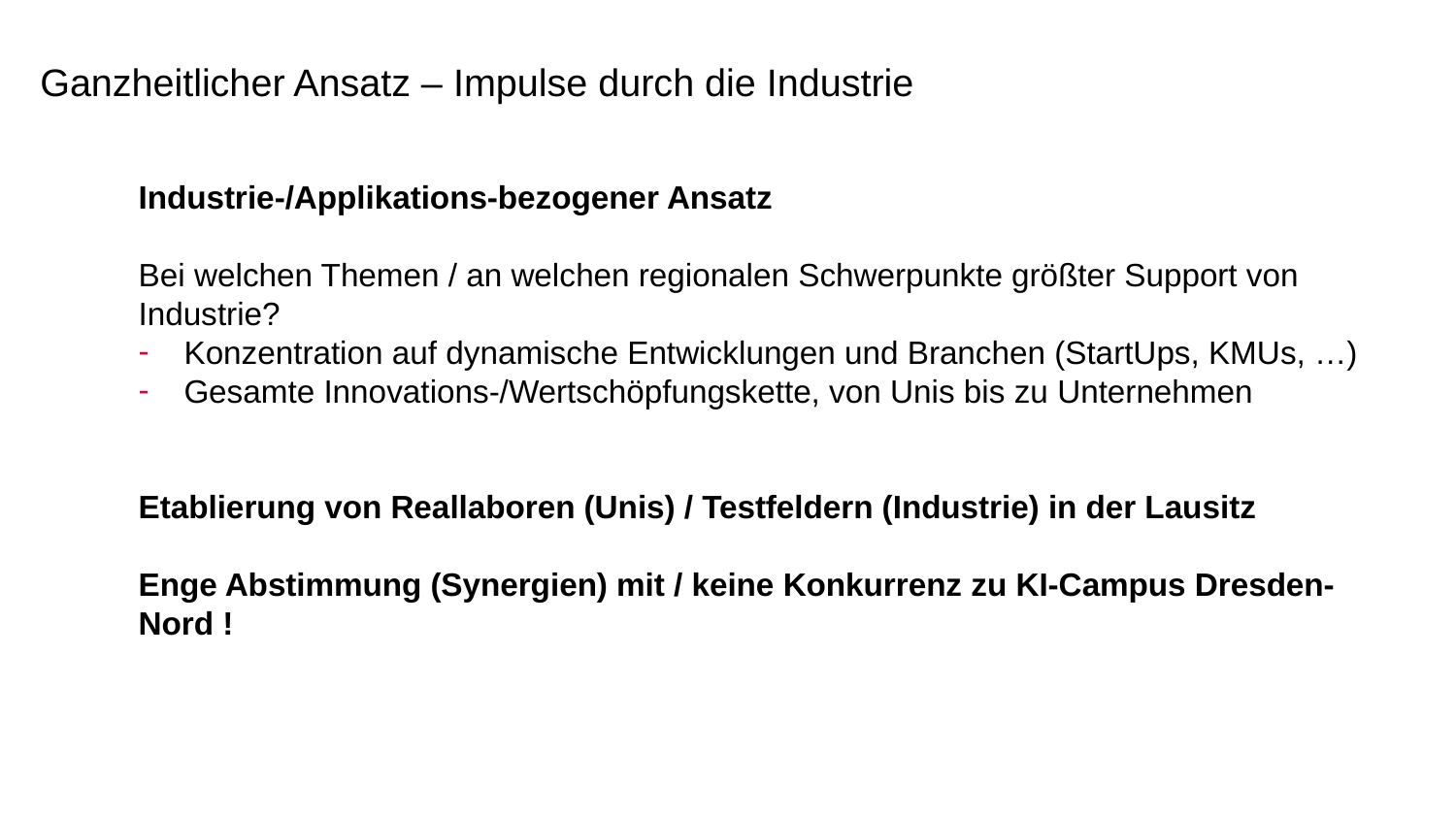

# Ganzheitlicher Ansatz – Impulse durch die Industrie
Industrie-/Applikations-bezogener Ansatz

Bei welchen Themen / an welchen regionalen Schwerpunkte größter Support von Industrie?
Konzentration auf dynamische Entwicklungen und Branchen (StartUps, KMUs, …)
Gesamte Innovations-/Wertschöpfungskette, von Unis bis zu Unternehmen

Etablierung von Reallaboren (Unis) / Testfeldern (Industrie) in der Lausitz

Enge Abstimmung (Synergien) mit / keine Konkurrenz zu KI-Campus Dresden-Nord !
4